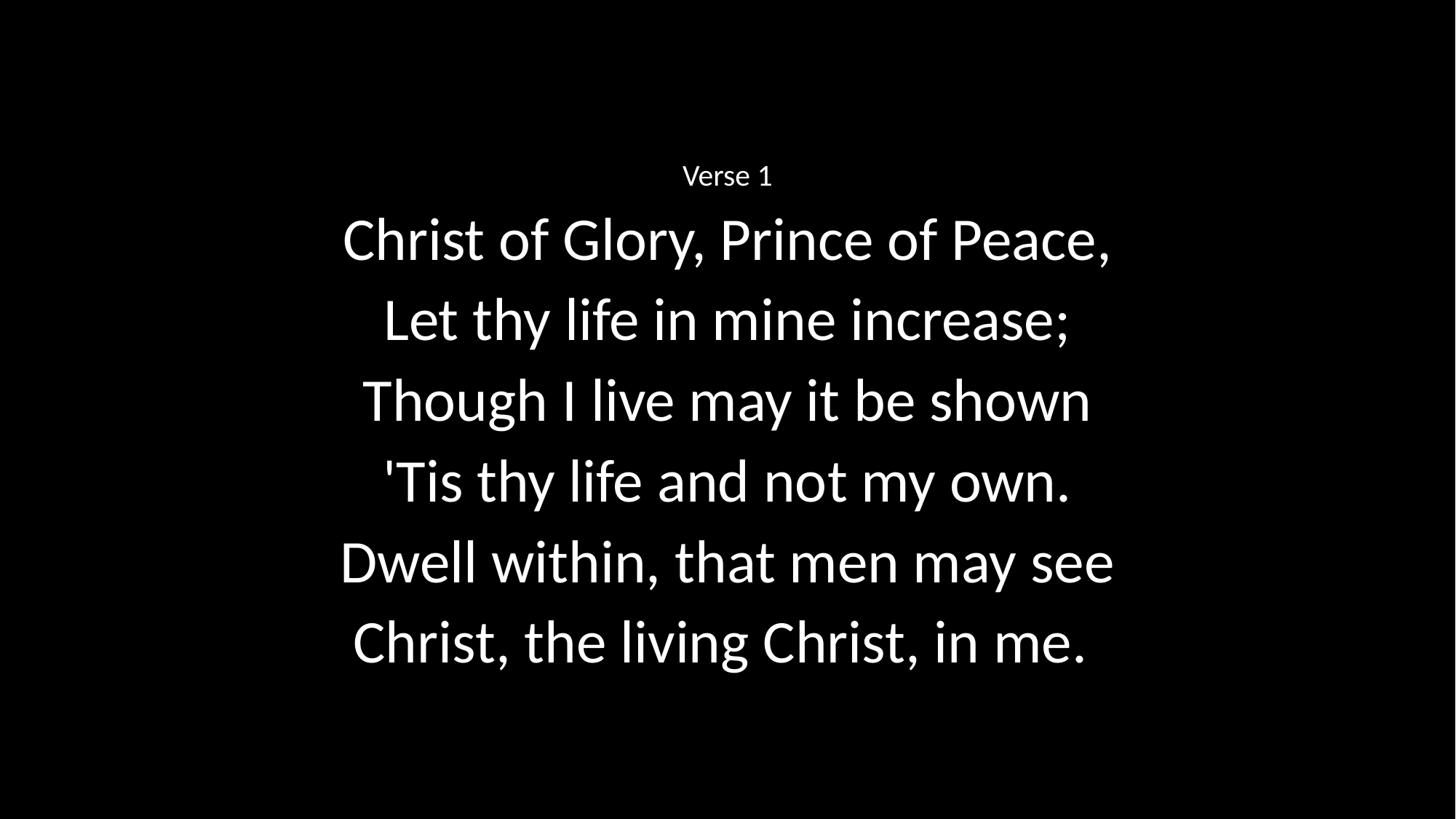

Verse 1
Christ of Glory, Prince of Peace,
Let thy life in mine increase;
Though I live may it be shown
'Tis thy life and not my own.
Dwell within, that men may see
Christ, the living Christ, in me.